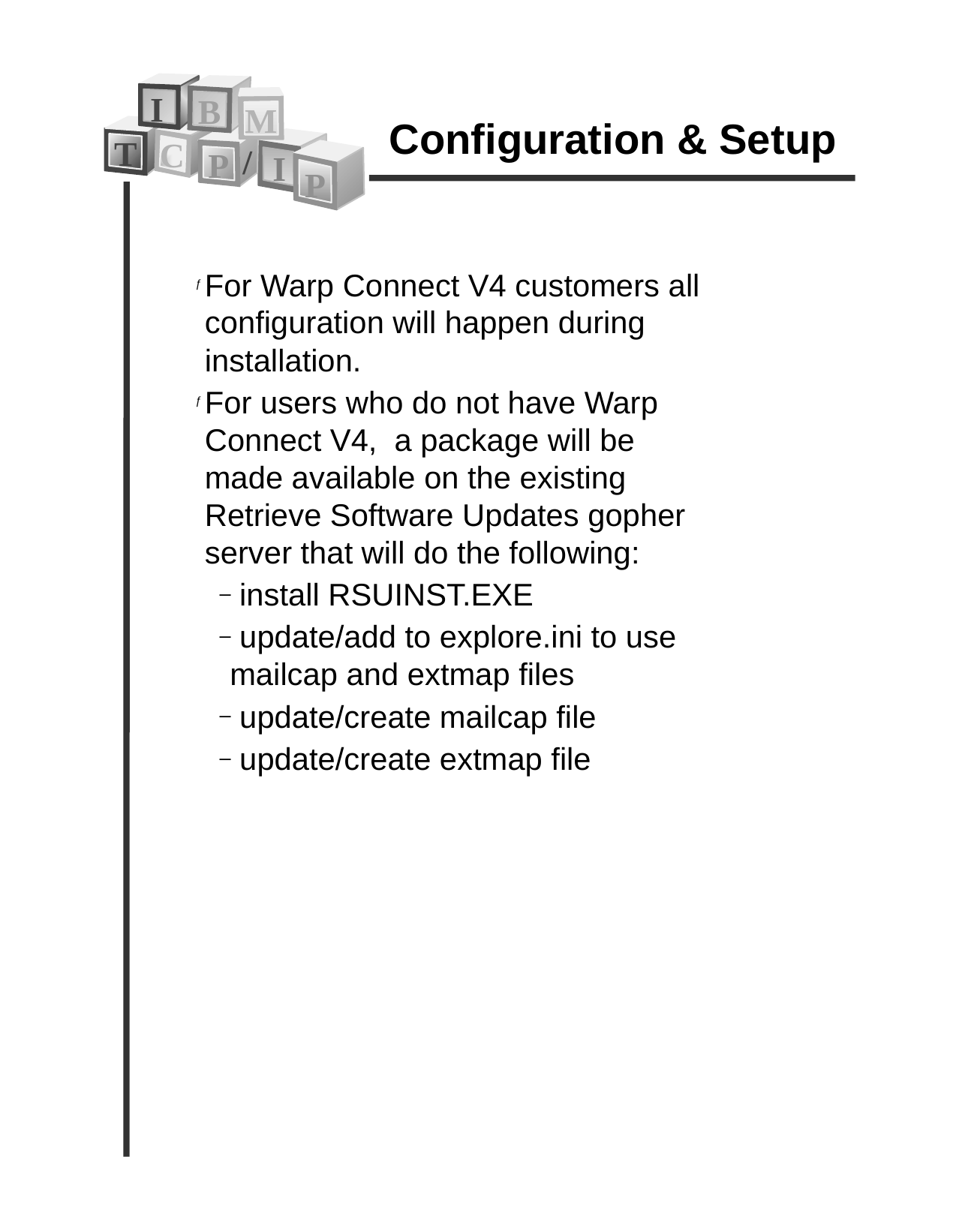

Configuration & Setup

I

B

M

T
C

/

P

I

P

For Warp Connect V4 customers all configuration will happen during installation.
For users who do not have Warp Connect V4,  a package will be made available on the existing Retrieve Software Updates gopher server that will do the following:
 install RSUINST.EXE
 update/add to explore.ini to use mailcap and extmap files
 update/create mailcap file
 update/create extmap file